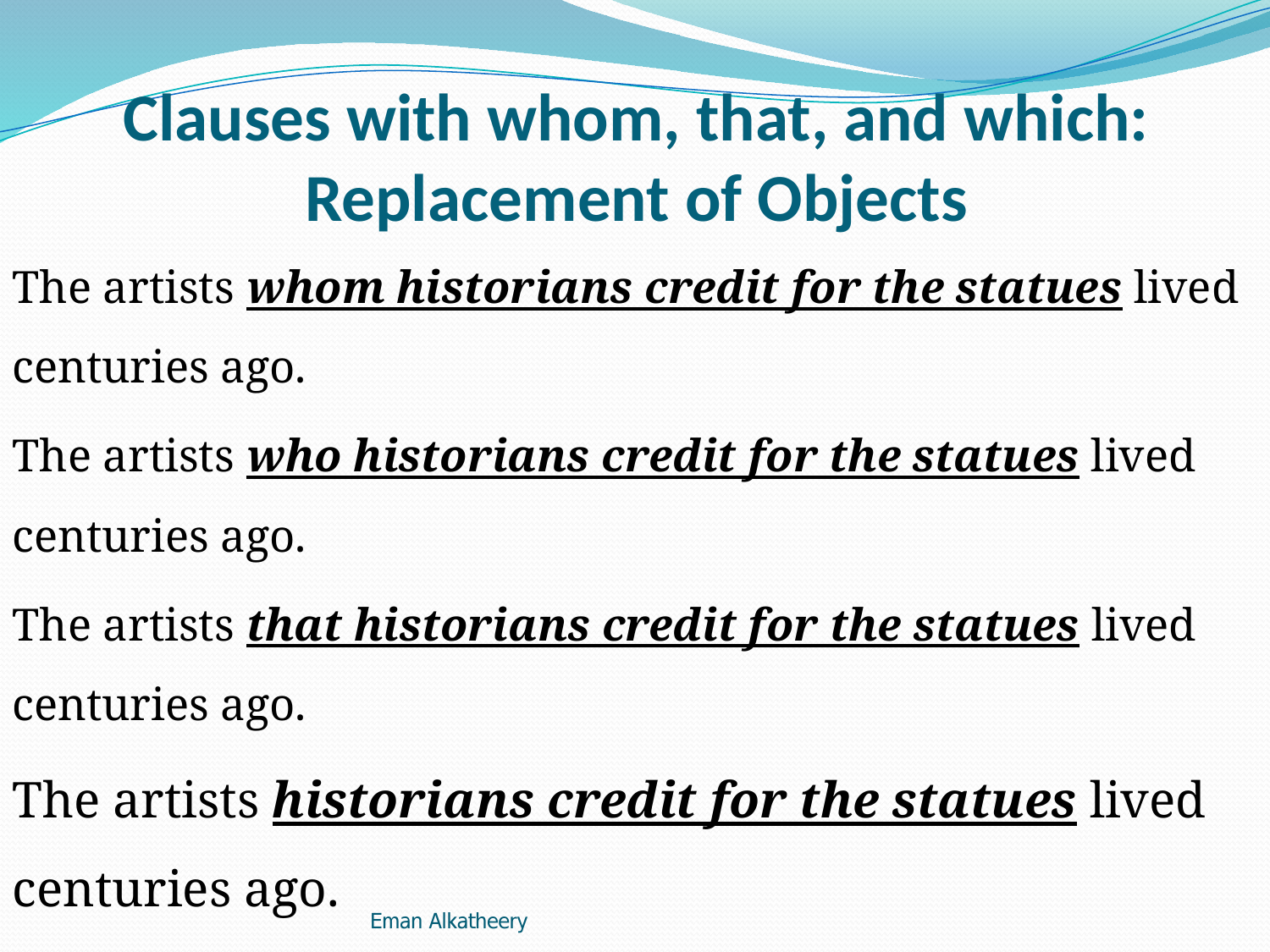

# Clauses with whom, that, and which: Replacement of Objects
The artists whom historians credit for the statues lived centuries ago.
The artists who historians credit for the statues lived centuries ago.
The artists that historians credit for the statues lived centuries ago.
The artists historians credit for the statues lived centuries ago.
Eman Alkatheery